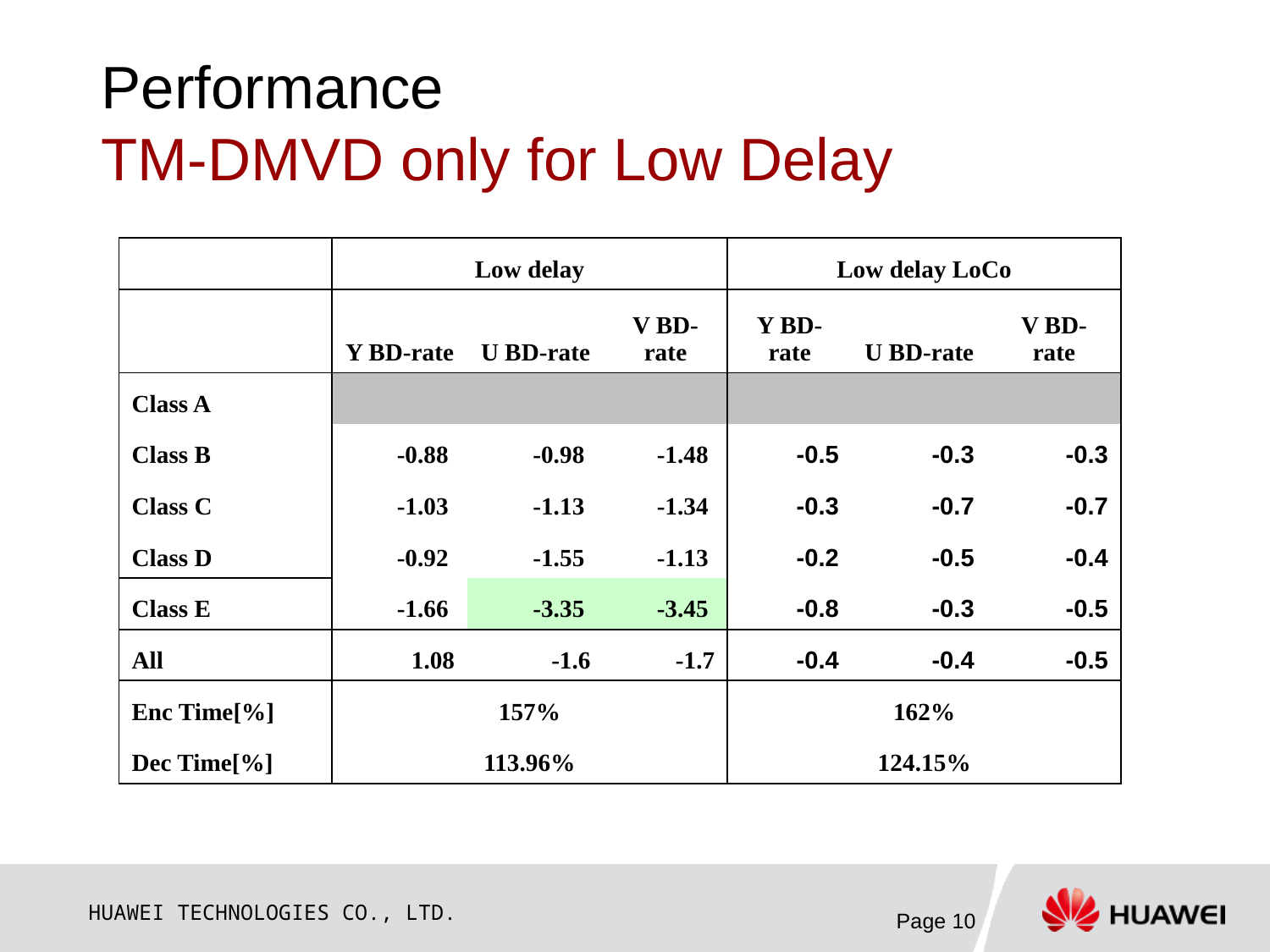

# Performance TM-DMVD only for Low Delay
|  | Low delay |  |  | Low delay LoCo |  |  |
| --- | --- | --- | --- | --- | --- | --- |
|  | Y BD-rate | U BD-rate | V BD-rate | Y BD-rate | U BD-rate | V BD-rate |
| Class A |  |  |  |  |  |  |
| Class B | -0.88 | -0.98 | -1.48 | -0.5 | -0.3 | -0.3 |
| Class C | -1.03 | -1.13 | -1.34 | -0.3 | -0.7 | -0.7 |
| Class D | -0.92 | -1.55 | -1.13 | -0.2 | -0.5 | -0.4 |
| Class E | -1.66 | -3.35 | -3.45 | -0.8 | -0.3 | -0.5 |
| All | 1.08 | -1.6 | -1.7 | -0.4 | -0.4 | -0.5 |
| Enc Time[%] | 157% |  |  | 162% |  |  |
| Dec Time[%] | 113.96% |  |  | 124.15% |  |  |